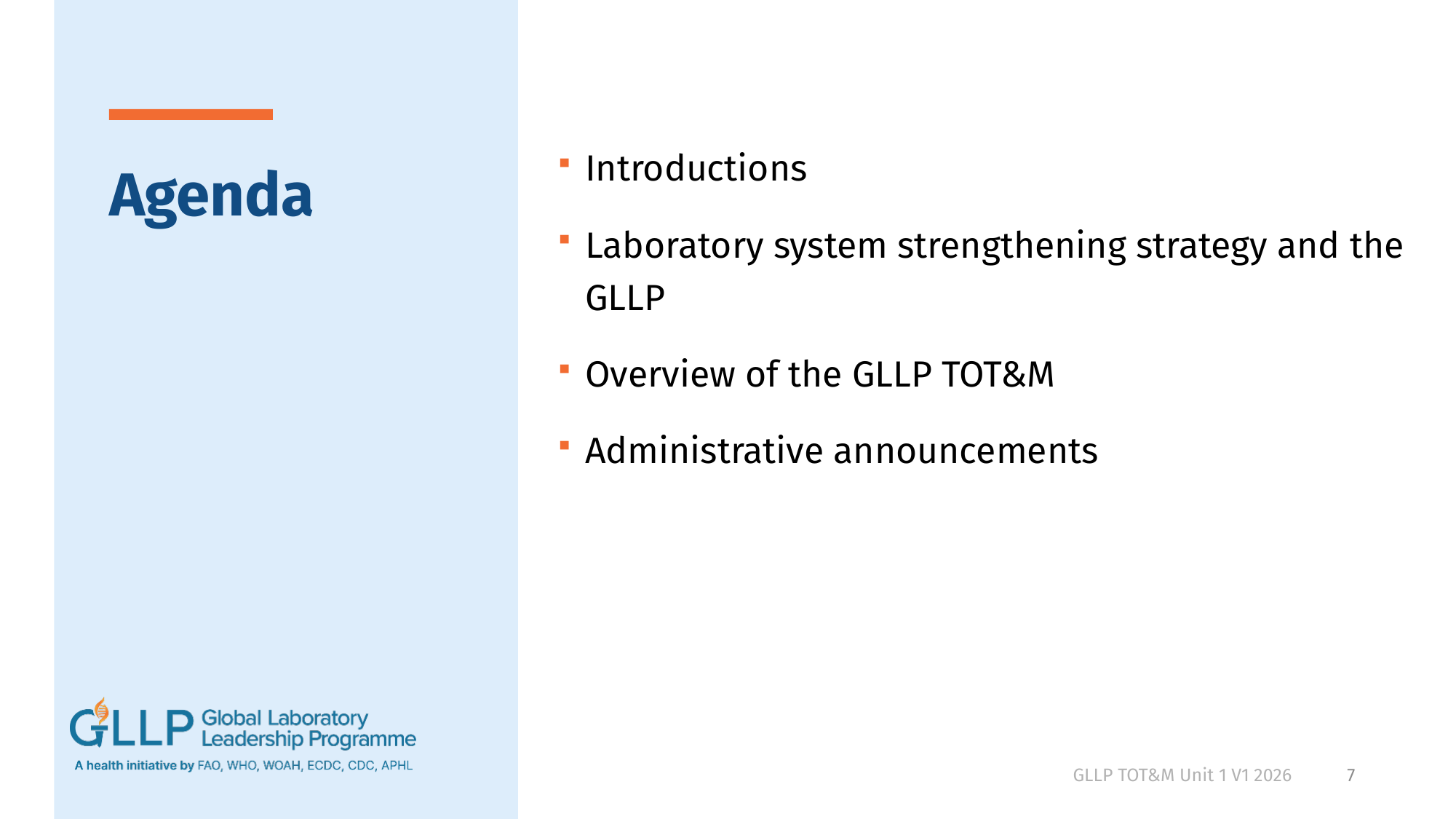

Introductions
Laboratory system strengthening strategy and the GLLP
Overview of the GLLP TOT&M
Administrative announcements
# Agenda
GLLP TOT&M Unit 1 V1 2026
7